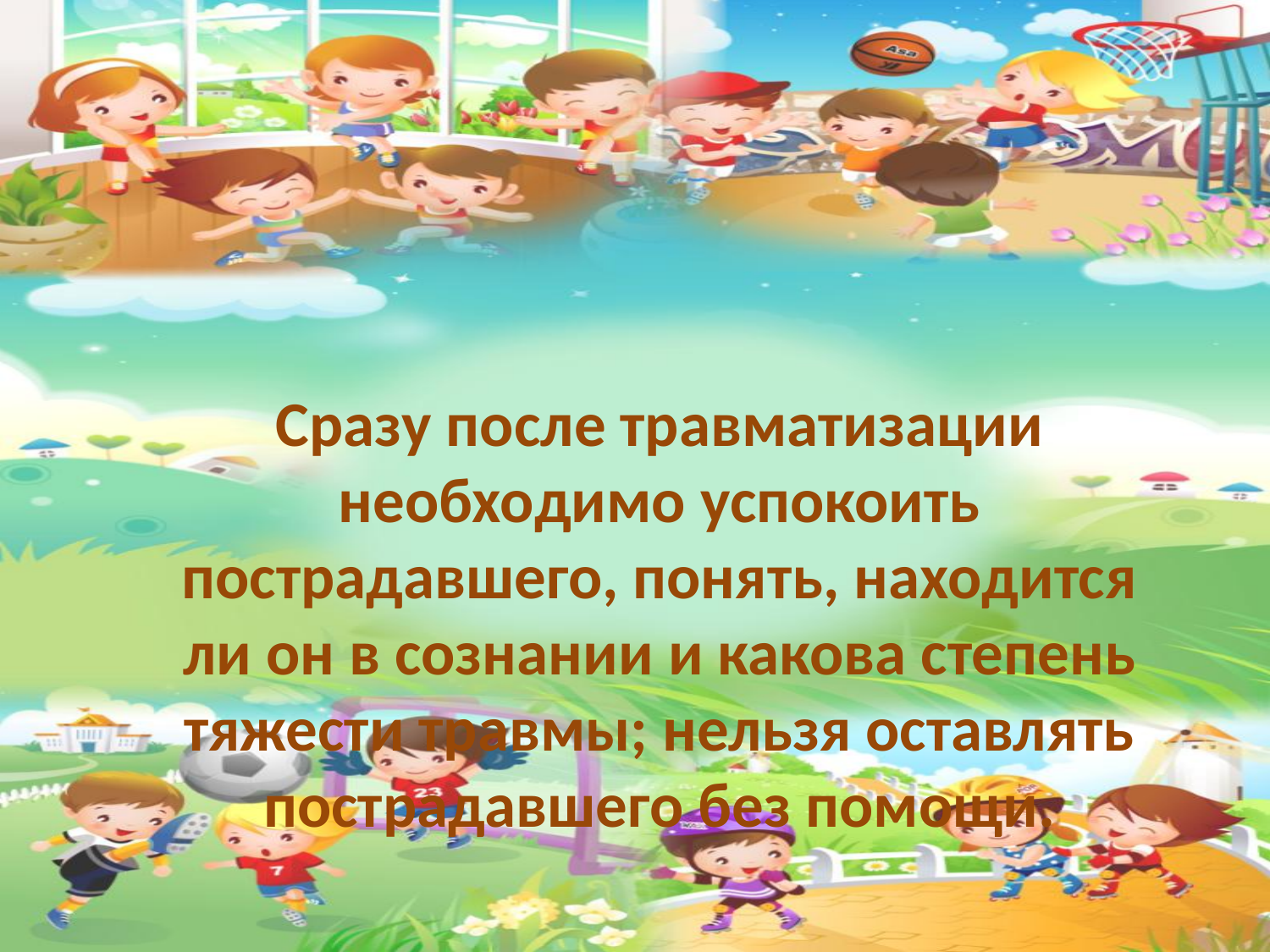

Сразу после травматизации необходимо успокоить пострадавшего, понять, находится ли он в сознании и какова степень тяжести травмы; нельзя оставлять пострадавшего без помощи.